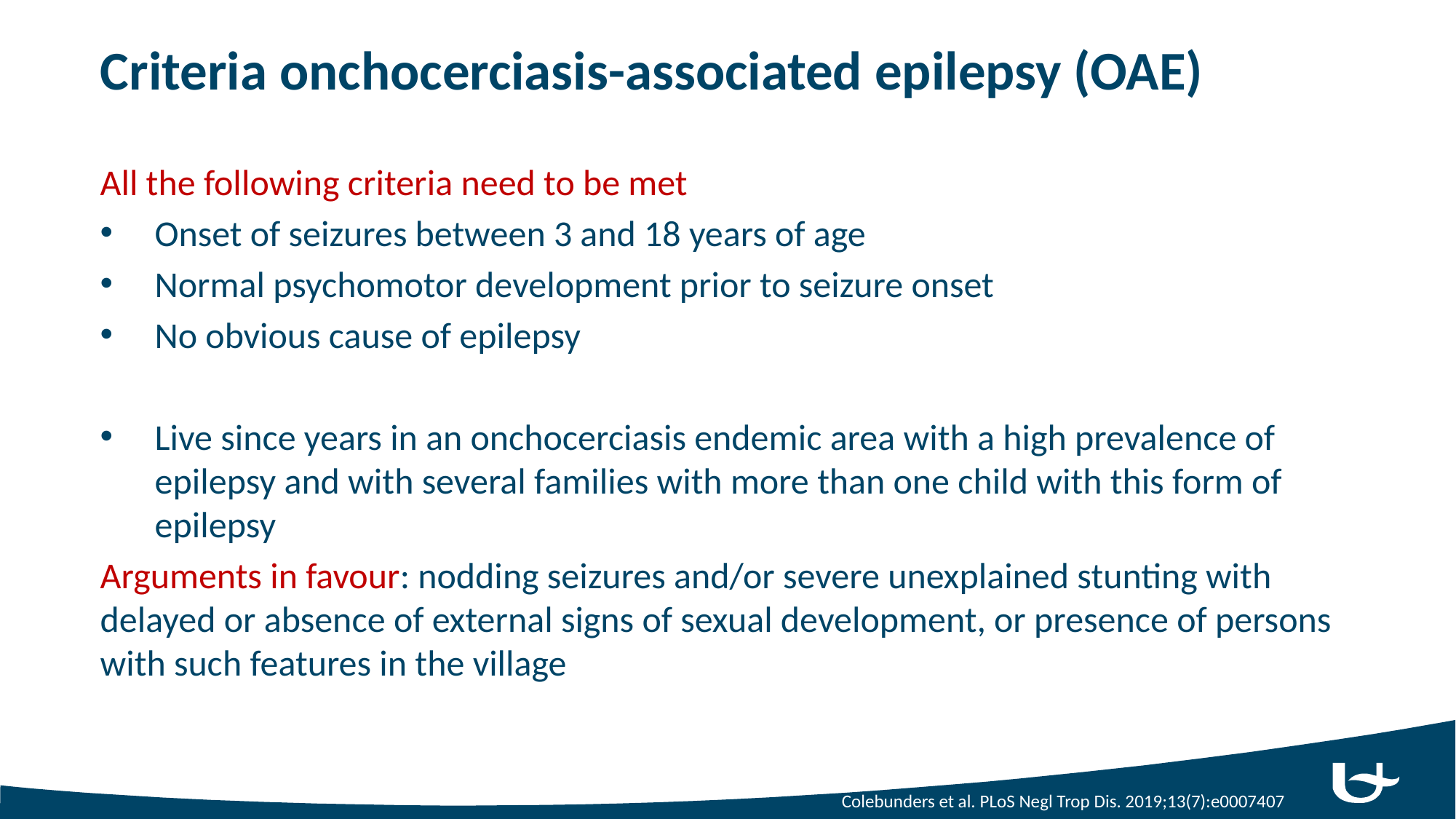

Criteria onchocerciasis-associated epilepsy (OAE)

All the following criteria need to be met
Onset of seizures between 3 and 18 years of age
Normal psychomotor development prior to seizure onset
No obvious cause of epilepsy

Live since years in an onchocerciasis endemic area with a high prevalence of epilepsy and with several families with more than one child with this form of epilepsy
Arguments in favour: nodding seizures and/or severe unexplained stunting with delayed or absence of external signs of sexual development, or presence of persons with such features in the village

Colebunders et al. PLoS Negl Trop Dis. 2019;13(7):e0007407